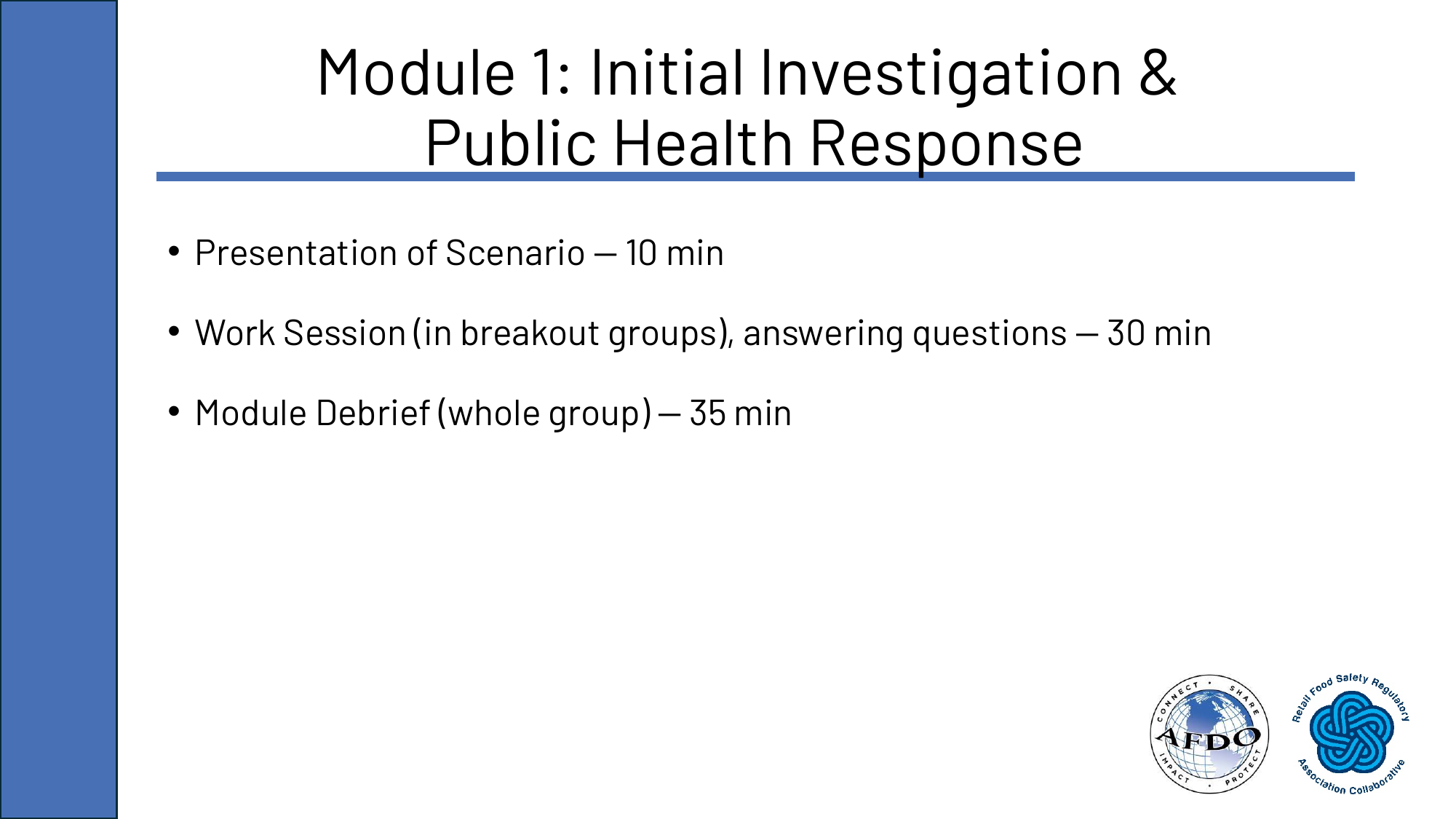

# Module 1: Initial Investigation & Public Health Response
Presentation of Scenario — 10 min
Work Session (in breakout groups), answering questions — 30 min
Module Debrief (whole group) — 35 min